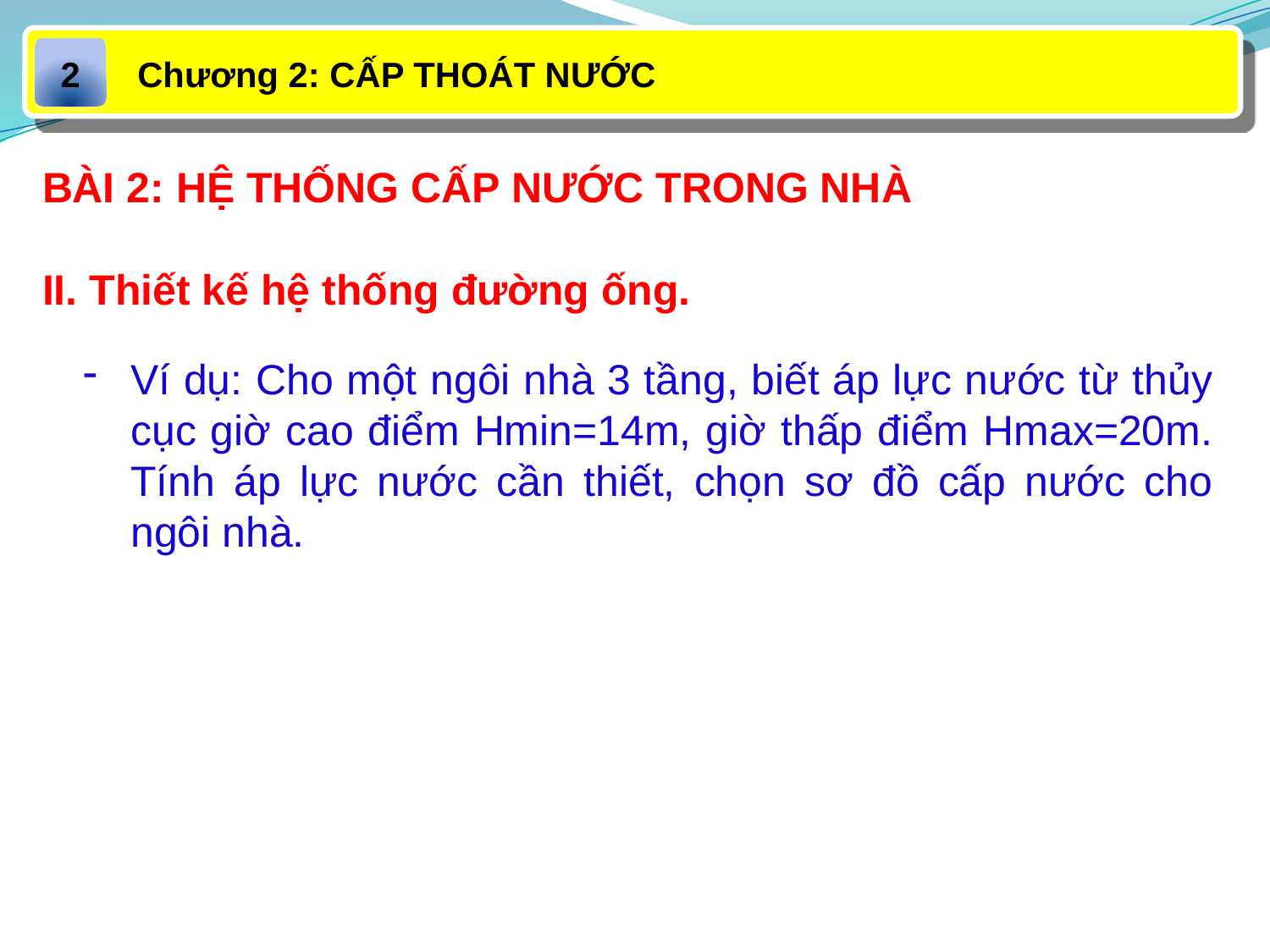

Chương 2: CẤP THOÁT NƯỚC
2

BÀI 2: HỆ THỐNG CẤP NƯỚC TRONG NHÀ

II. Thiết kế hệ thống đường ống.

Ví dụ: Cho một ngôi nhà 3 tầng, biết áp lực nước từ thủy cục giờ cao điểm Hmin=14m, giờ thấp điểm Hmax=20m. Tính áp lực nước cần thiết, chọn sơ đồ cấp nước cho ngôi nhà.